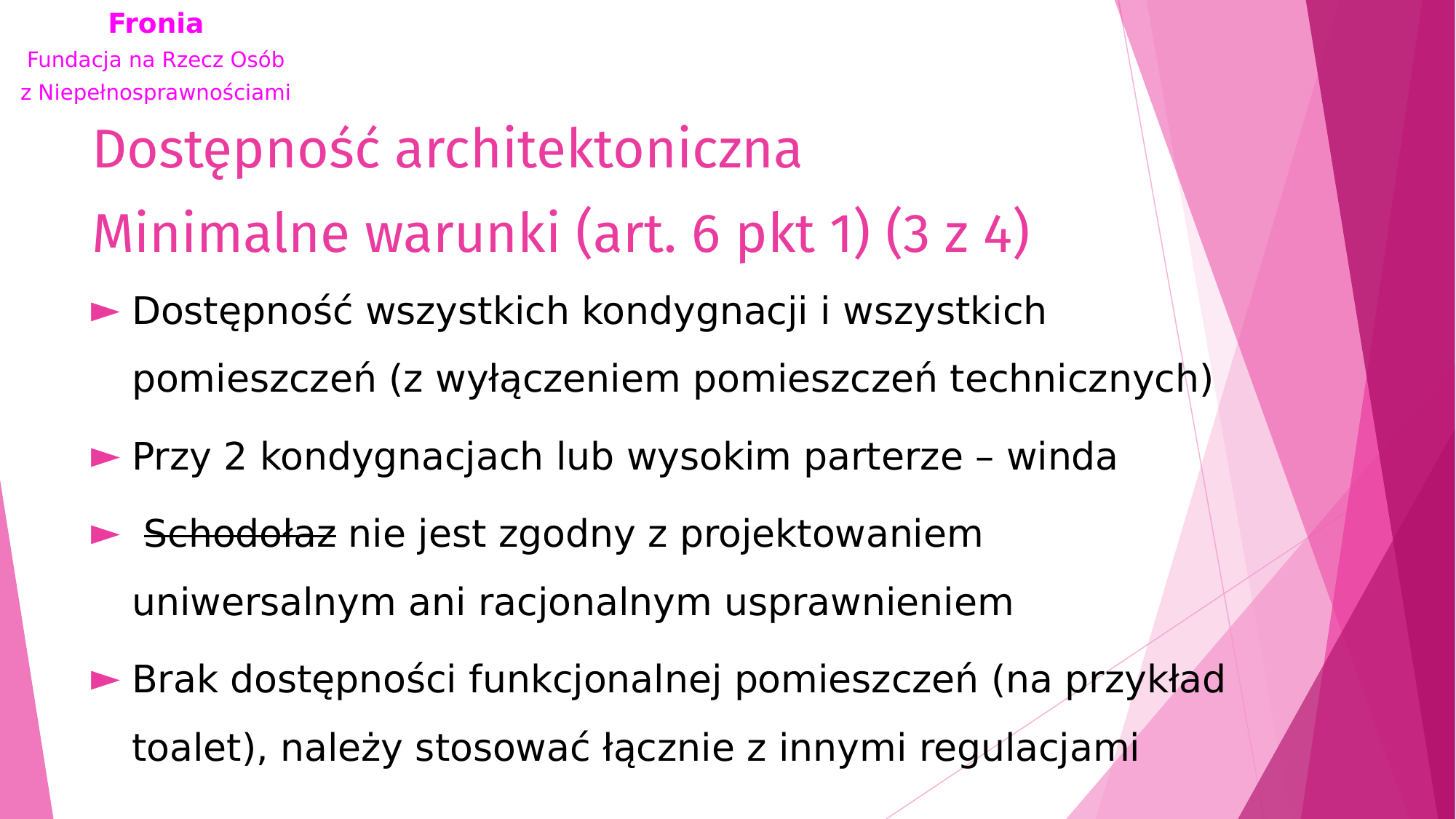

# Dostępność architektoniczna Minimalne warunki (art. 6 pkt 1) (3 z 4)
Dostępność wszystkich kondygnacji i wszystkich pomieszczeń (z wyłączeniem pomieszczeń technicznych)
Przy 2 kondygnacjach lub wysokim parterze – winda
 Schodołaz nie jest zgodny z projektowaniem uniwersalnym ani racjonalnym usprawnieniem
Brak dostępności funkcjonalnej pomieszczeń (na przykład toalet), należy stosować łącznie z innymi regulacjami